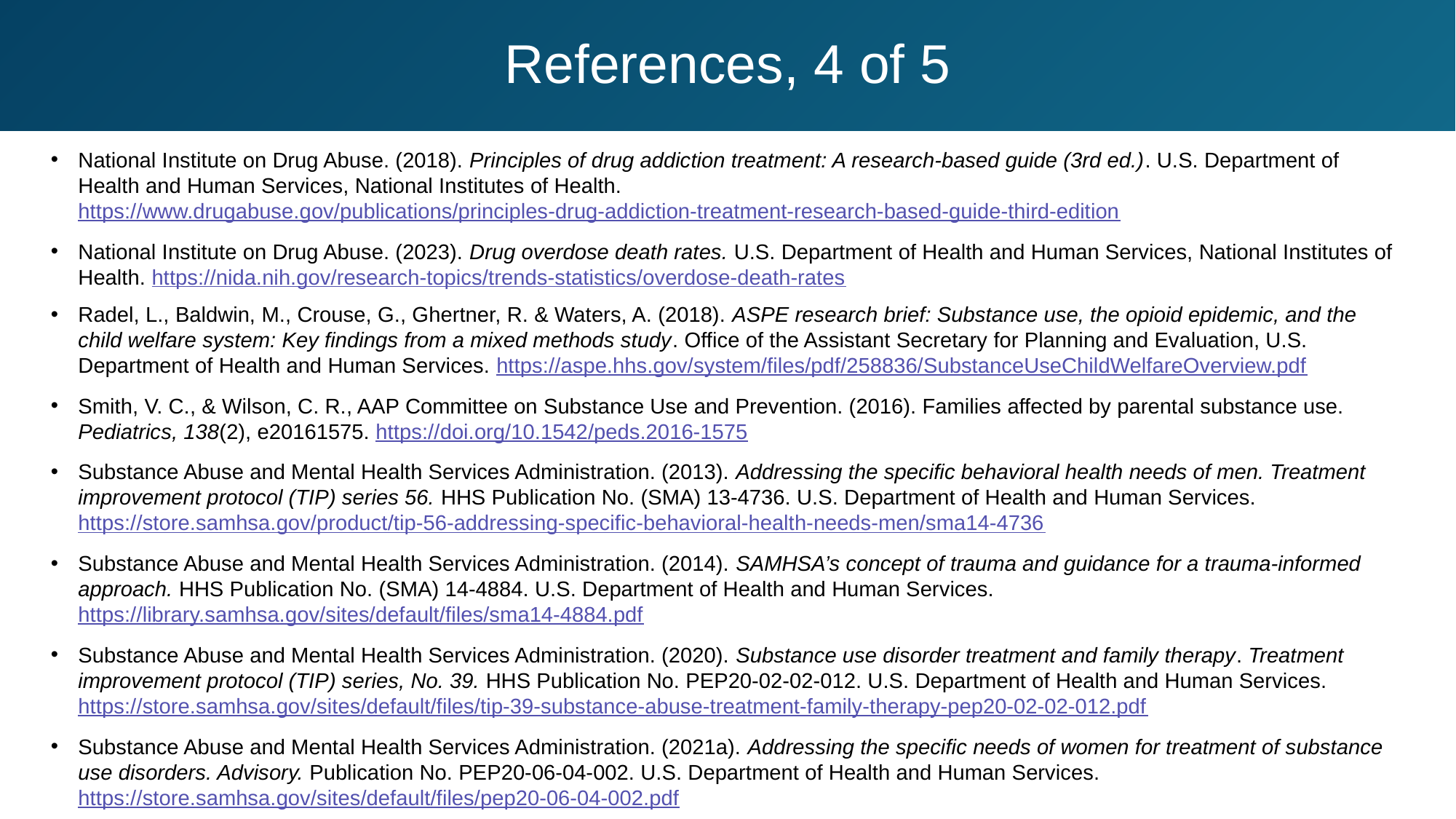

# References, 4 of 5
National Institute on Drug Abuse. (2018). Principles of drug addiction treatment: A research-based guide (3rd ed.). U.S. Department of Health and Human Services, National Institutes of Health. https://www.drugabuse.gov/publications/principles-drug-addiction-treatment-research-based-guide-third-edition
National Institute on Drug Abuse. (2023). Drug overdose death rates. U.S. Department of Health and Human Services, National Institutes of Health. https://nida.nih.gov/research-topics/trends-statistics/overdose-death-rates
Radel, L., Baldwin, M., Crouse, G., Ghertner, R. & Waters, A. (2018). ASPE research brief: Substance use, the opioid epidemic, and the child welfare system: Key findings from a mixed methods study. Office of the Assistant Secretary for Planning and Evaluation, U.S. Department of Health and Human Services. https://aspe.hhs.gov/system/files/pdf/258836/SubstanceUseChildWelfareOverview.pdf
Smith, V. C., & Wilson, C. R., AAP Committee on Substance Use and Prevention. (2016). Families affected by parental substance use. Pediatrics, 138(2), e20161575. https://doi.org/10.1542/peds.2016-1575
Substance Abuse and Mental Health Services Administration. (2013). Addressing the specific behavioral health needs of men. Treatment improvement protocol (TIP) series 56. HHS Publication No. (SMA) 13-4736. U.S. Department of Health and Human Services. https://store.samhsa.gov/product/tip-56-addressing-specific-behavioral-health-needs-men/sma14-4736
Substance Abuse and Mental Health Services Administration. (2014). SAMHSA’s concept of trauma and guidance for a trauma-informed approach. HHS Publication No. (SMA) 14-4884. U.S. Department of Health and Human Services. https://library.samhsa.gov/sites/default/files/sma14-4884.pdf
Substance Abuse and Mental Health Services Administration. (2020). Substance use disorder treatment and family therapy. Treatment improvement protocol (TIP) series, No. 39. HHS Publication No. PEP20-02-02-012. U.S. Department of Health and Human Services. https://store.samhsa.gov/sites/default/files/tip-39-substance-abuse-treatment-family-therapy-pep20-02-02-012.pdf
Substance Abuse and Mental Health Services Administration. (2021a). Addressing the specific needs of women for treatment of substance use disorders. Advisory. Publication No. PEP20-06-04-002. U.S. Department of Health and Human Services. https://store.samhsa.gov/sites/default/files/pep20-06-04-002.pdf